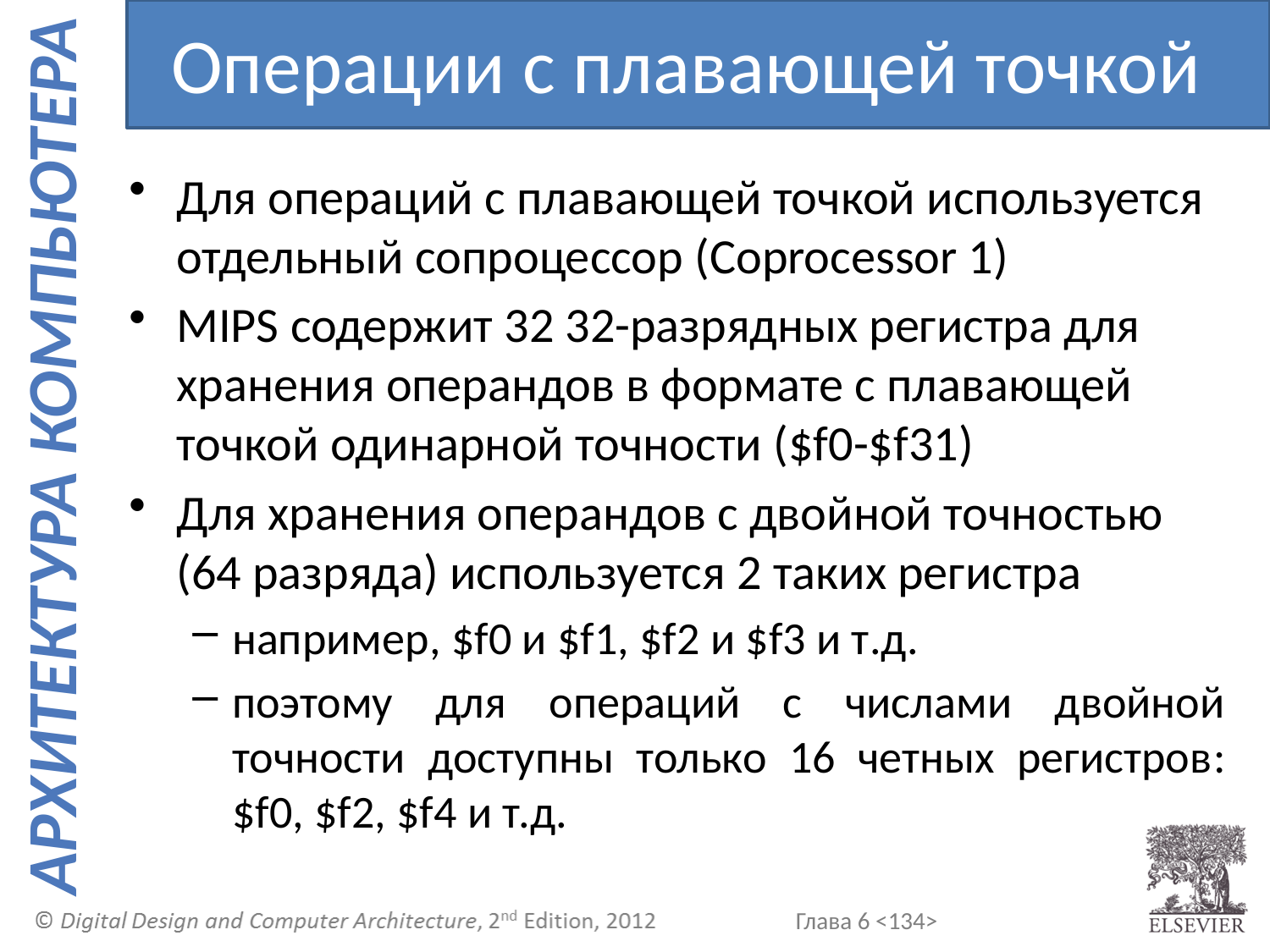

Операции с плавающей точкой
Для операций с плавающей точкой используется отдельный сопроцессор (Coprocessor 1)
MIPS содержит 32 32-разрядных регистра для хранения операндов в формате с плавающей точкой одинарной точности ($f0-$f31)
Для хранения операндов с двойной точностью (64 разряда) используется 2 таких регистра
например, $f0 и $f1, $f2 и $f3 и т.д.
поэтому для операций с числами двойной точности доступны только 16 четных регистров: $f0, $f2, $f4 и т.д.